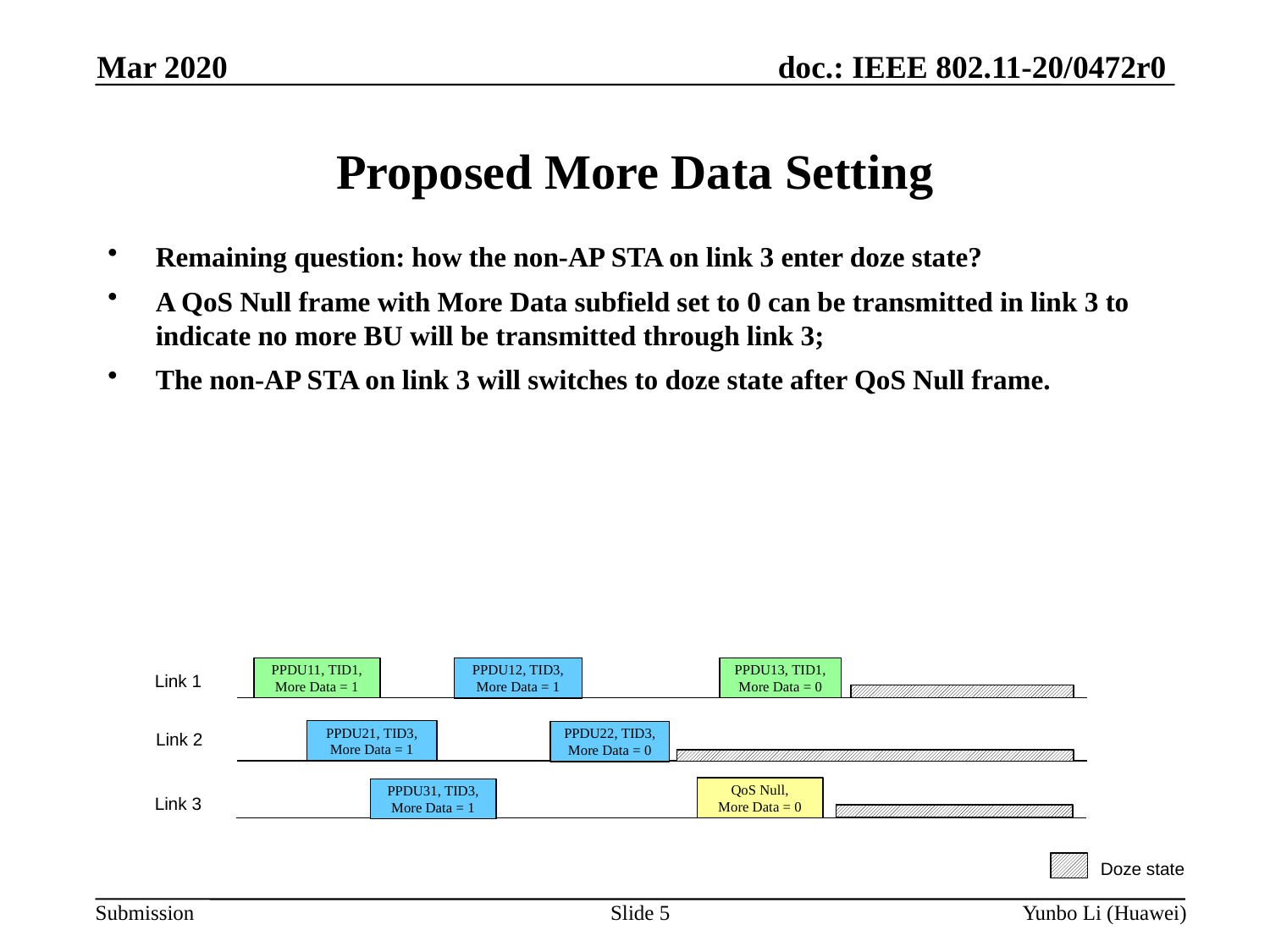

Mar 2020
Proposed More Data Setting
Remaining question: how the non-AP STA on link 3 enter doze state?
A QoS Null frame with More Data subfield set to 0 can be transmitted in link 3 to indicate no more BU will be transmitted through link 3;
The non-AP STA on link 3 will switches to doze state after QoS Null frame.
PPDU11, TID1, More Data = 1
PPDU12, TID3, More Data = 1
PPDU13, TID1, More Data = 0
Link 1

PPDU21, TID3, More Data = 1
PPDU22, TID3, More Data = 0
Link 2

QoS Null,
More Data = 0
PPDU31, TID3, More Data = 1
Link 3

Doze state

Slide 5
Yunbo Li (Huawei)